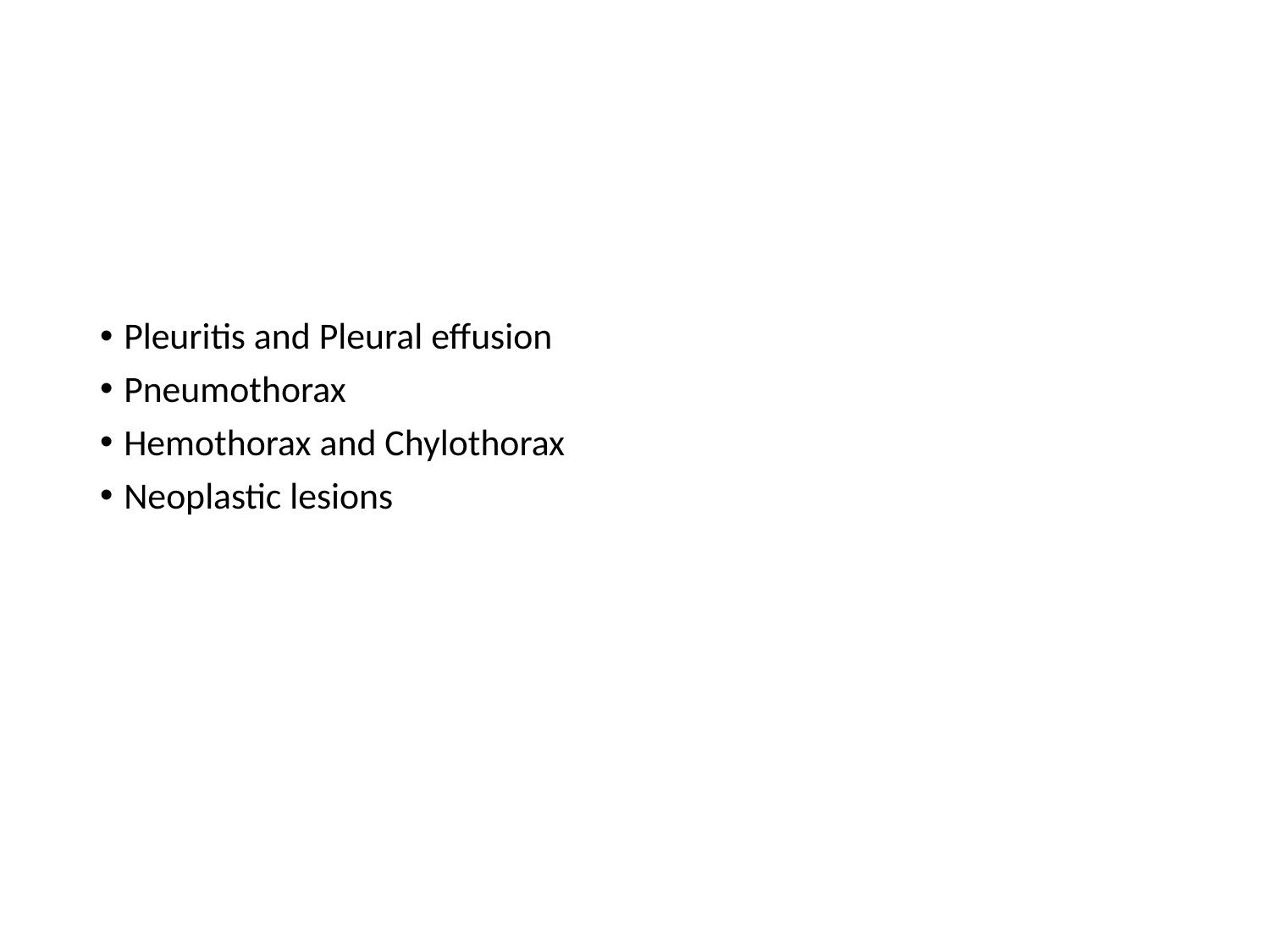

Pleuritis and Pleural effusion
Pneumothorax
Hemothorax and Chylothorax
Neoplastic lesions